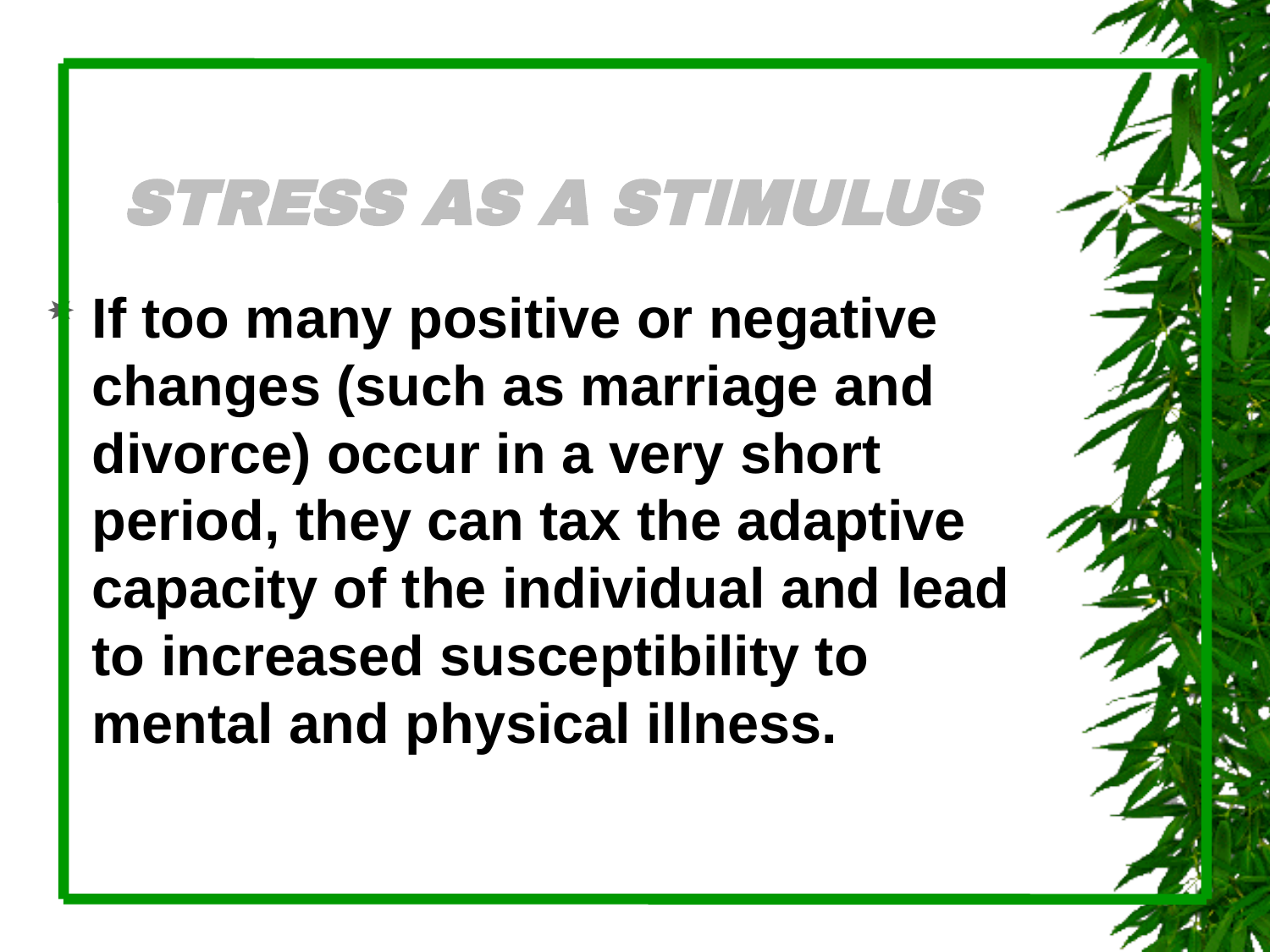

# STRESS AS A STIMULUS

If too many positive or negative changes (such as marriage and divorce) occur in a very short period, they can tax the adaptive capacity of the individual and lead to increased susceptibility to mental and physical illness.